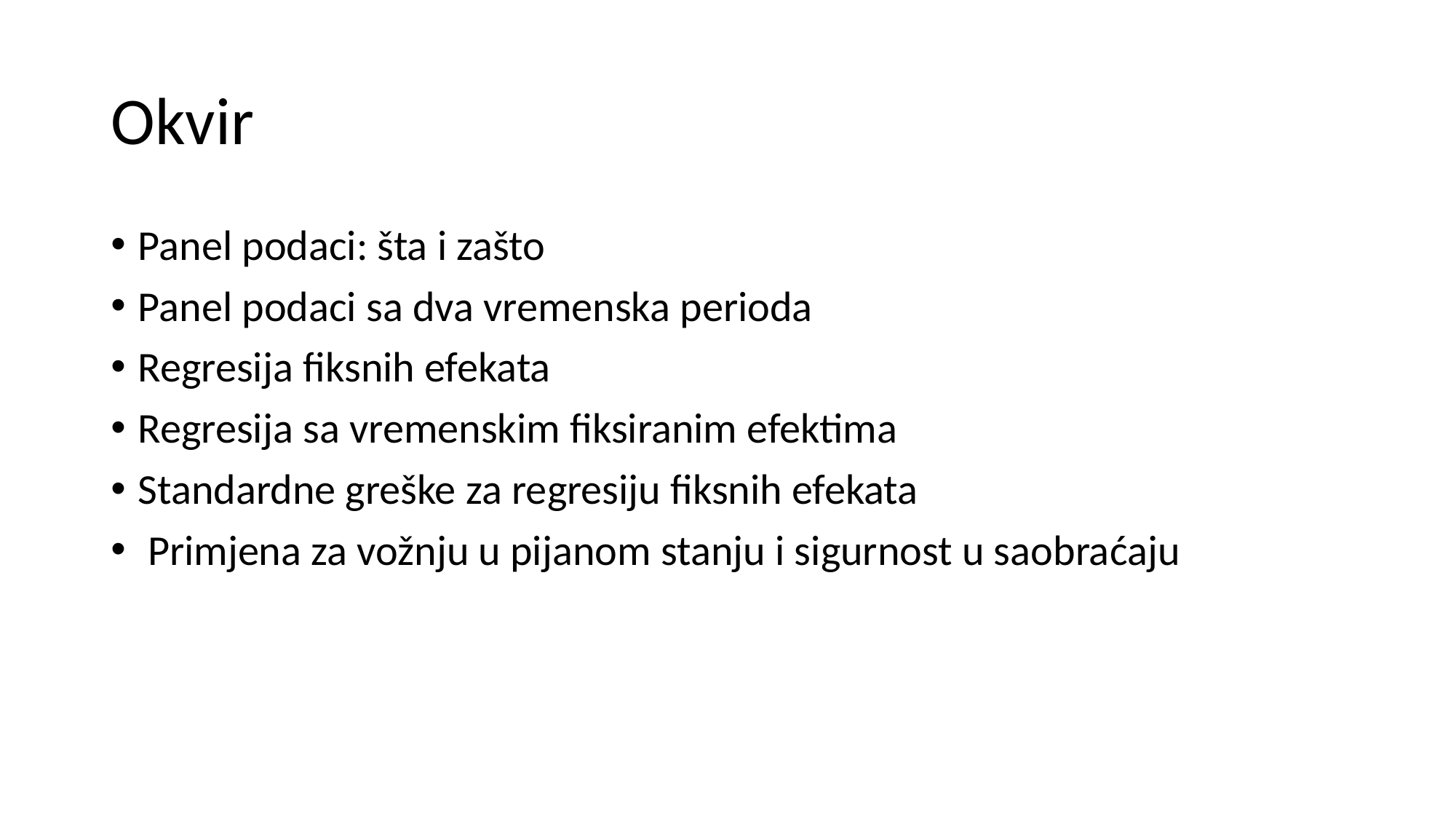

# Okvir
Panel podaci: šta i zašto
Panel podaci sa dva vremenska perioda
Regresija fiksnih efekata
Regresija sa vremenskim fiksiranim efektima
Standardne greške za regresiju fiksnih efekata
 Primjena za vožnju u pijanom stanju i sigurnost u saobraćaju